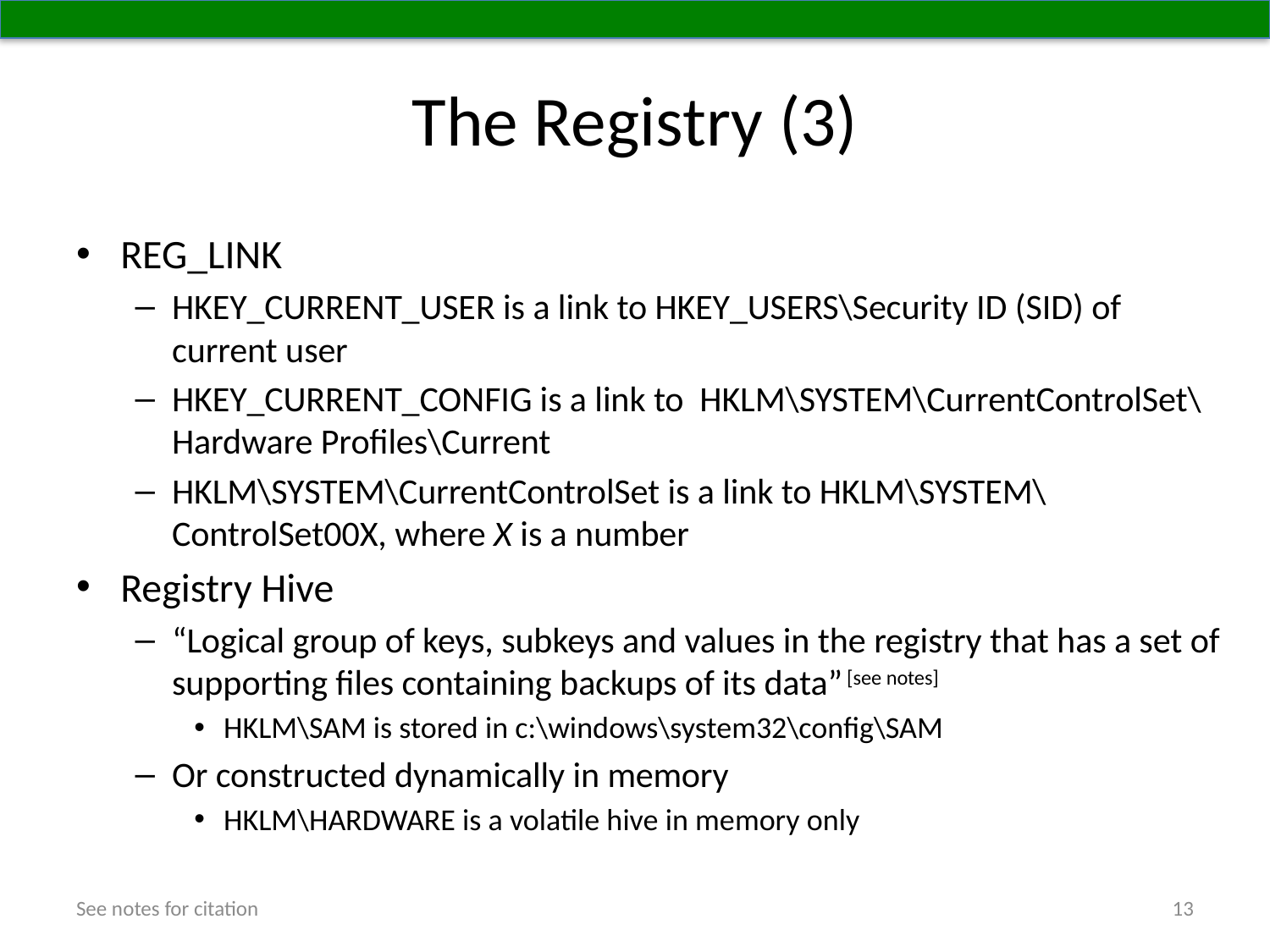

# The Registry (3)
REG_LINK
HKEY_CURRENT_USER is a link to HKEY_USERS\Security ID (SID) of current user
HKEY_CURRENT_CONFIG is a link to  HKLM\SYSTEM\CurrentControlSet\Hardware Profiles\Current
HKLM\SYSTEM\CurrentControlSet is a link to HKLM\SYSTEM\ControlSet00X, where X is a number
Registry Hive
“Logical group of keys, subkeys and values in the registry that has a set of supporting files containing backups of its data” [see notes]
HKLM\SAM is stored in c:\windows\system32\config\SAM
Or constructed dynamically in memory
HKLM\HARDWARE is a volatile hive in memory only
See notes for citation
13